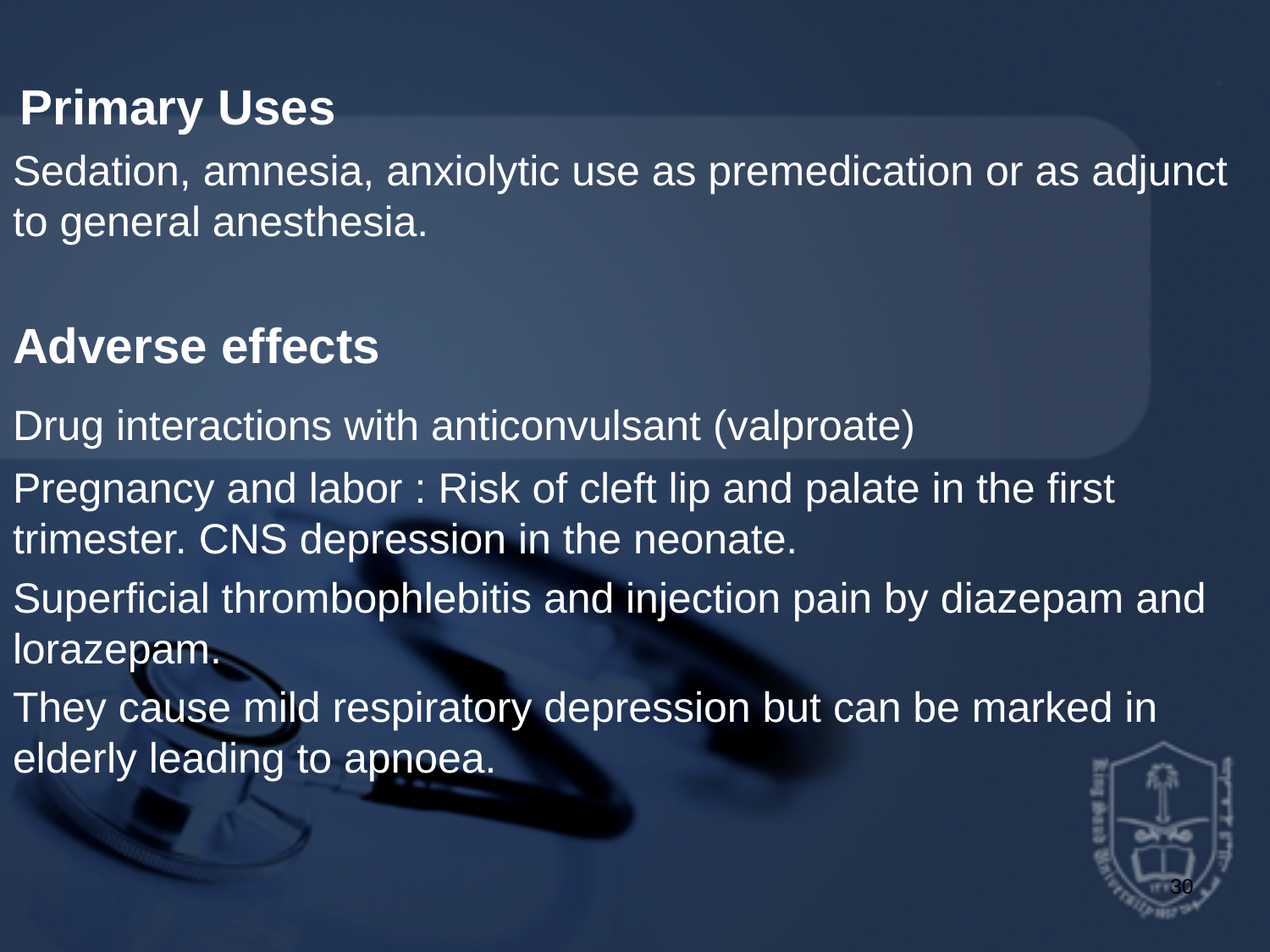

Primary Uses
Sedation, amnesia, anxiolytic use as premedication or as adjunct to general anesthesia.

Adverse effects
Drug interactions with anticonvulsant (valproate)
Pregnancy and labor : Risk of cleft lip and palate in the first trimester. CNS depression in the neonate.
Superficial thrombophlebitis and injection pain by diazepam and lorazepam.
They cause mild respiratory depression but can be marked in elderly leading to apnoea.

30